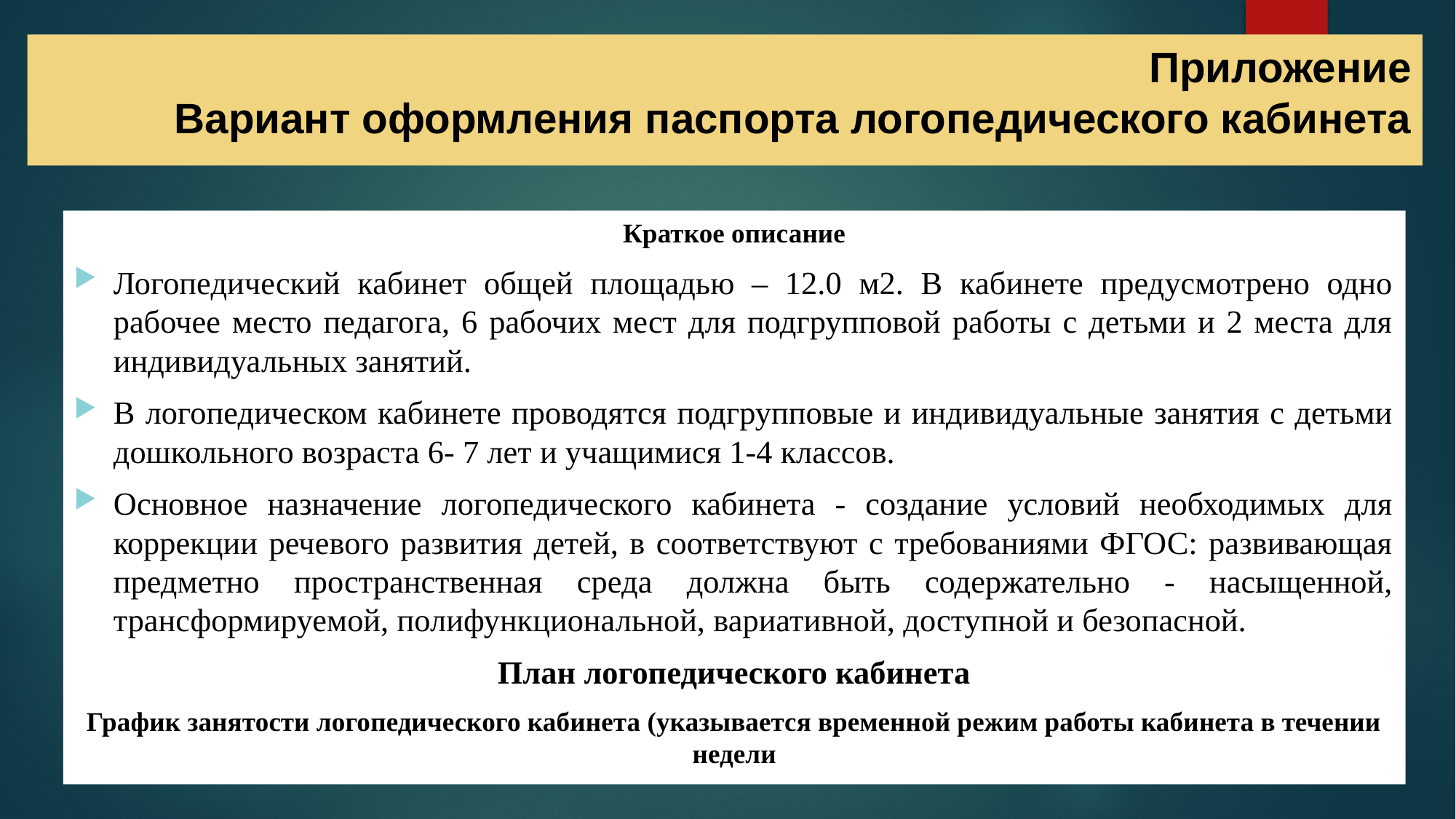

# Приложение Вариант оформления паспорта логопедического кабинета
Краткое описание
Логопедический кабинет общей площадью – 12.0 м2. В кабинете предусмотрено одно рабочее место педагога, 6 рабочих мест для подгрупповой работы с детьми и 2 места для индивидуальных занятий.
В логопедическом кабинете проводятся подгрупповые и индивидуальные занятия с детьми дошкольного возраста 6- 7 лет и учащимися 1-4 классов.
Основное назначение логопедического кабинета - создание условий необходимых для коррекции речевого развития детей, в соответствуют с требованиями ФГОС: развивающая предметно пространственная среда должна быть содержательно - насыщенной, трансформируемой, полифункциональной, вариативной, доступной и безопасной.
План логопедического кабинета
График занятости логопедического кабинета (указывается временной режим работы кабинета в течении недели